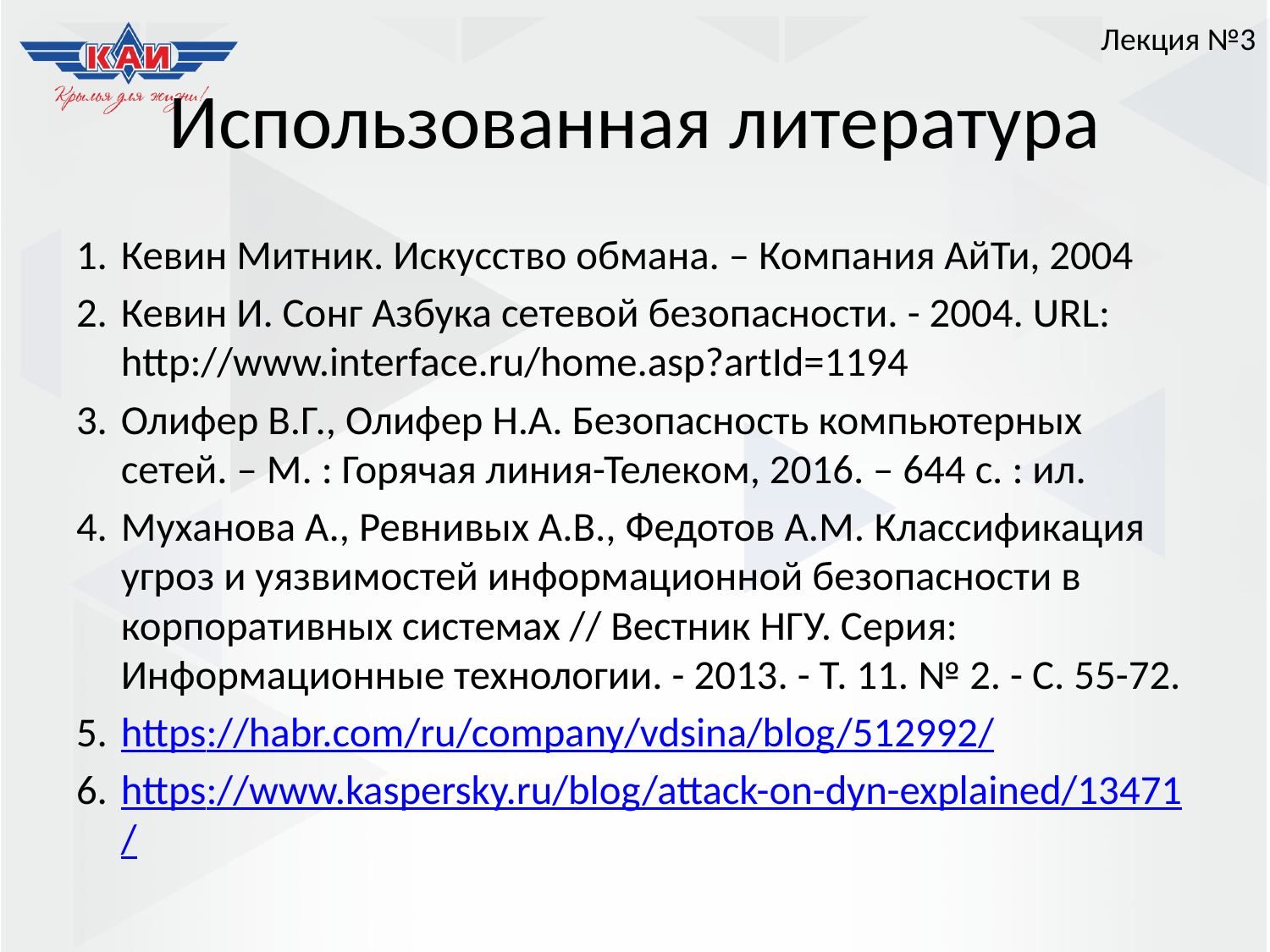

Лекция №3
# Использованная литература
Кевин Митник. Искусство обмана. – Компания АйТи, 2004
Кевин И. Сонг Азбука сетевой безопасности. - 2004. URL: http://www.interface.ru/home.asp?artId=1194
Олифер В.Г., Олифер Н.А. Безопасность компьютерных сетей. – М. : Горячая линия-Телеком, 2016. – 644 с. : ил.
Муханова А., Ревнивых А.В., Федотов А.М. Классификация угроз и уязвимостей информационной безопасности в корпоративных системах // Вестник НГУ. Серия: Информационные технологии. - 2013. - Т. 11. № 2. - С. 55-72.
https://habr.com/ru/company/vdsina/blog/512992/
https://www.kaspersky.ru/blog/attack-on-dyn-explained/13471/